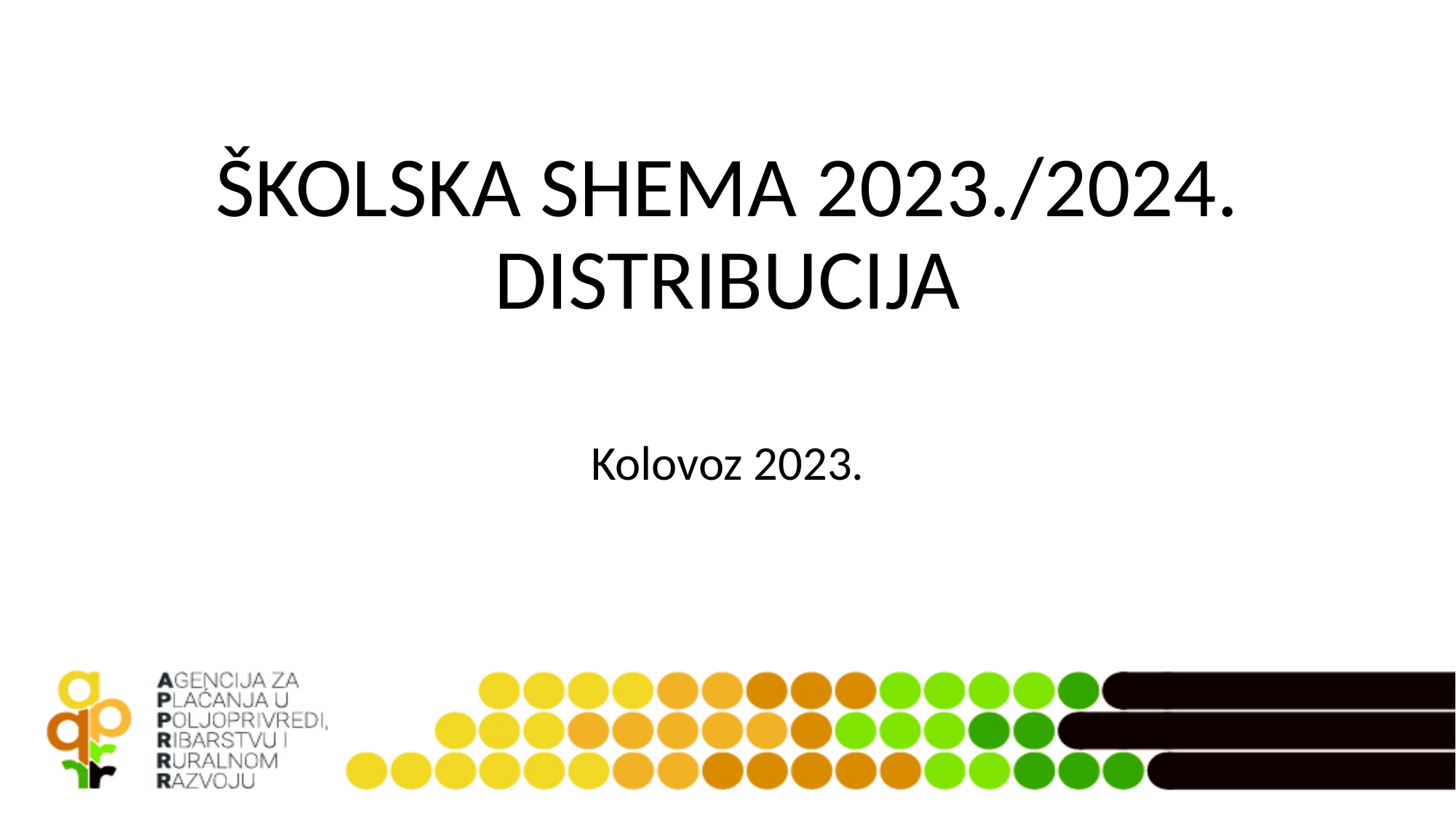

# ŠKOLSKA SHEMA 2023./2024. DISTRIBUCIJA

Kolovoz 2023.